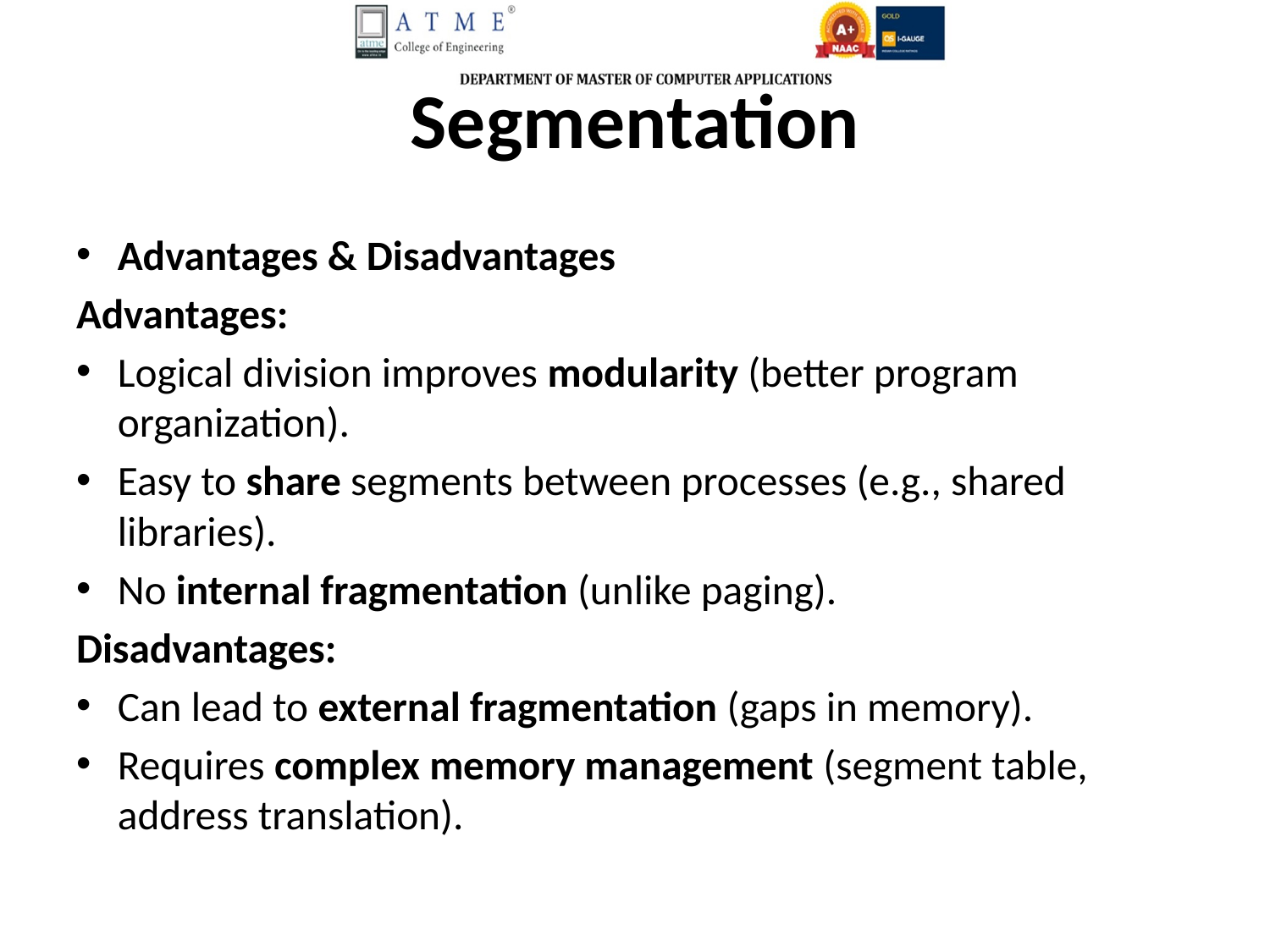

# Segmentation
Advantages & Disadvantages
Advantages:
Logical division improves modularity (better program organization).
Easy to share segments between processes (e.g., shared libraries).
No internal fragmentation (unlike paging).
Disadvantages:
Can lead to external fragmentation (gaps in memory).
Requires complex memory management (segment table, address translation).